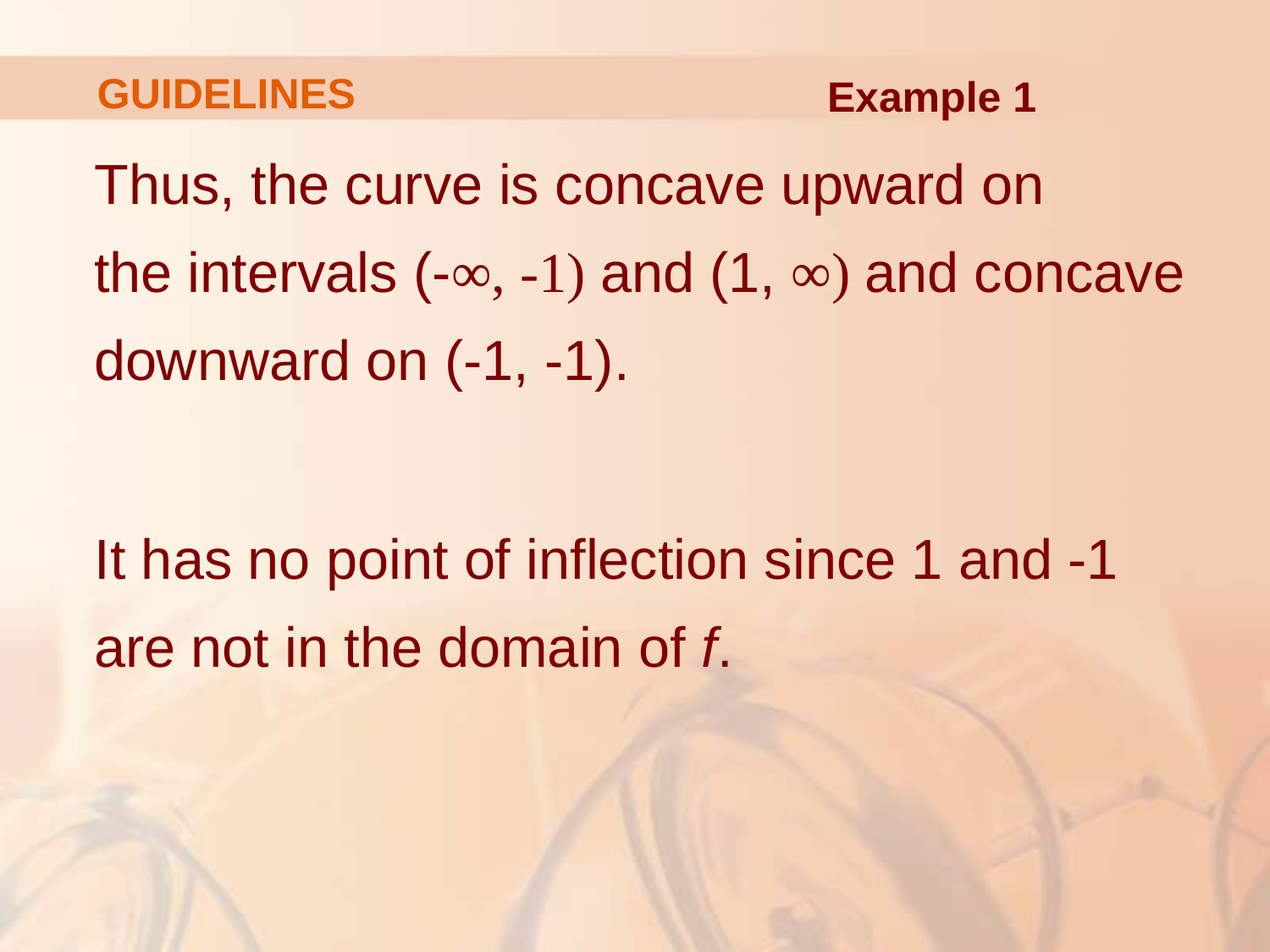

# GUIDELINES
Example 1
Thus, the curve is concave upward on
the intervals (-∞, -1) and (1, ∞) and concave downward on (-1, -1).

It has no point of inflection since 1 and -1
are not in the domain of f.